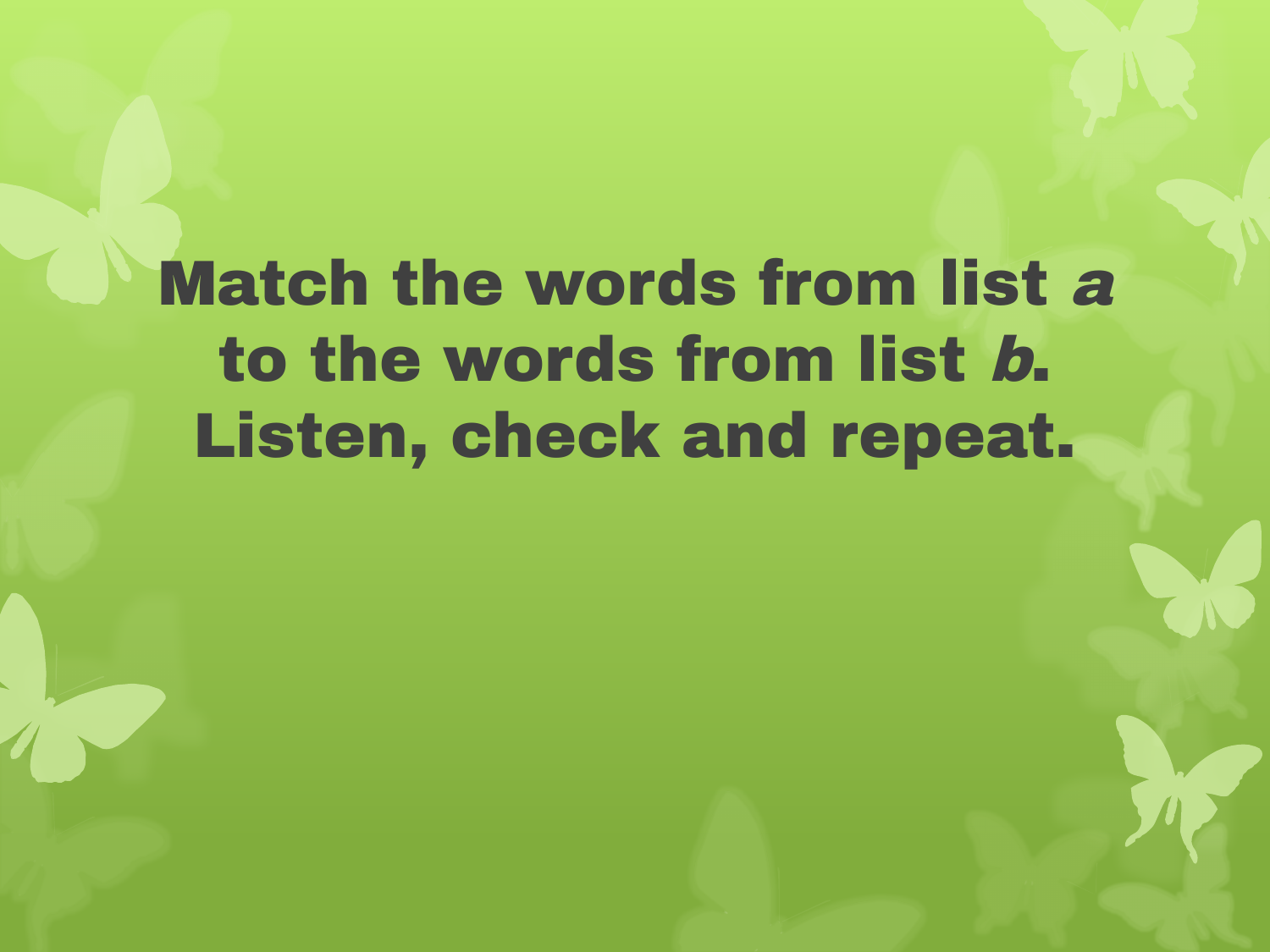

# Match the words from list a to the words from list b. Listen, check and repeat.